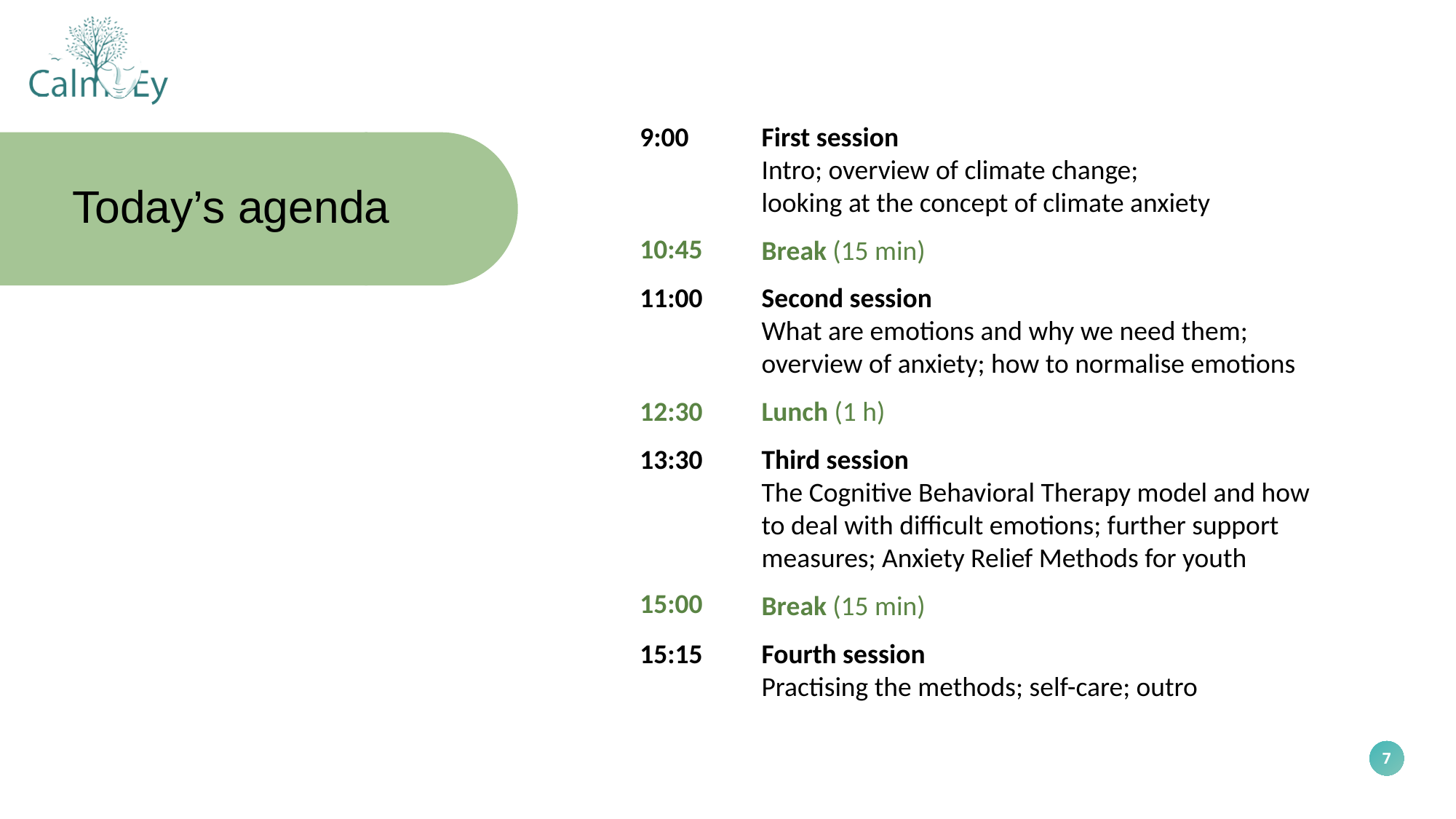

9:00
First session
Intro; overview of climate change;
looking at the concept of climate anxiety
Break (15 min)
Second session
What are emotions and why we need them; overview of anxiety; how to normalise emotions
Lunch (1 h)
Third session
The Cognitive Behavioral Therapy model and how to deal with difficult emotions; further support measures; Anxiety Relief Methods for youth
Break (15 min)
Fourth session
Practising the methods; self-care; outro

Today’s agenda
10:45
11:00
12:30
13:30
15:00
15:15